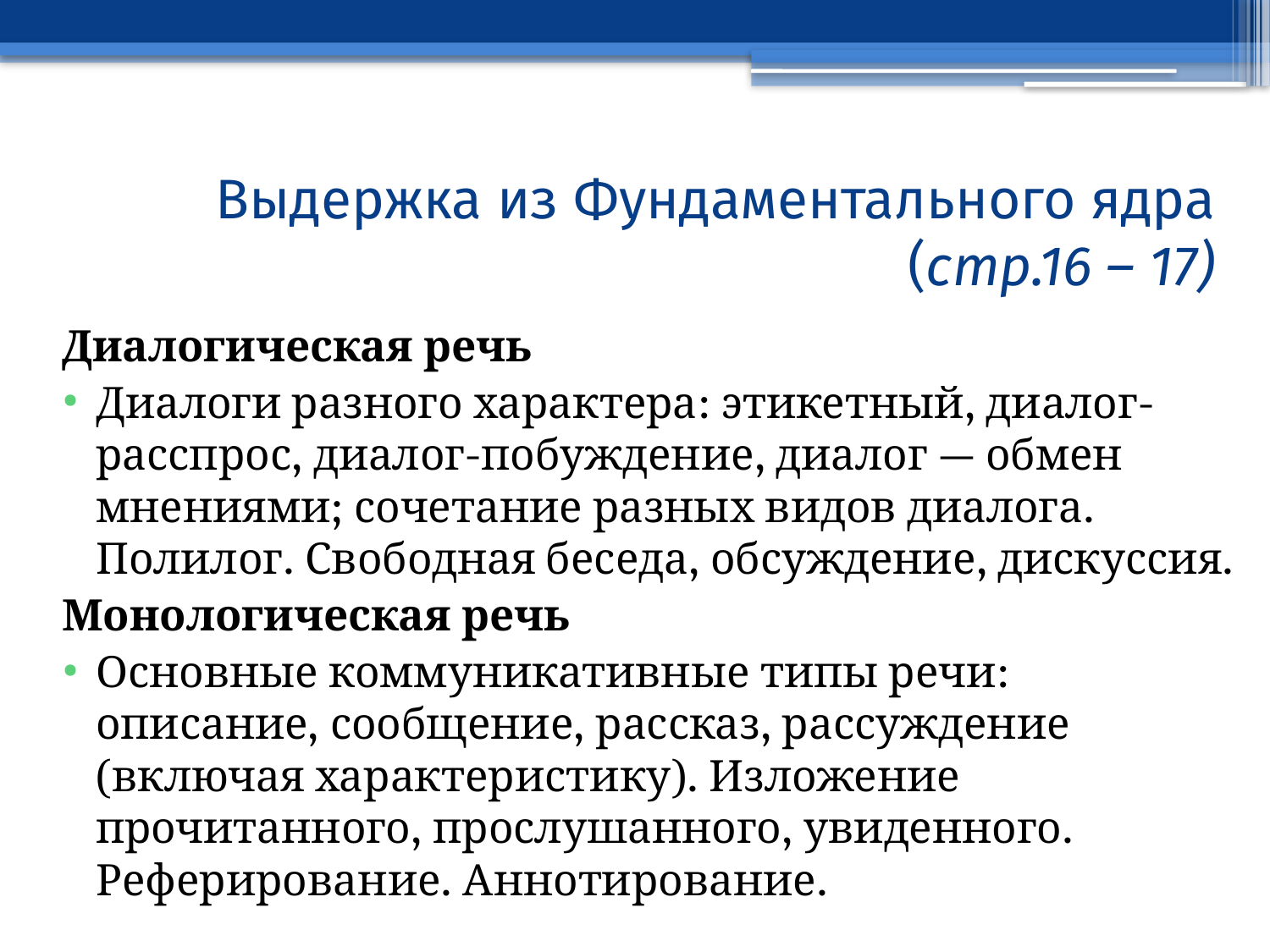

# Выдержка из Фундаментального ядра (стр.16 – 17)
Диалогическая речь
Диалоги разного характера: этикетный, диалог-расспрос, диалог-побуждение, диалог — обмен мнениями; сочетание разных видов диалога. Полилог. Свободная беседа, обсуждение, дискуссия.
Монологическая речь
Основные коммуникативные типы речи: описание, сообщение, рассказ, рассуждение (включая характеристику). Изложение прочитанного, прослушанного, увиденного. Реферирование. Аннотирование.